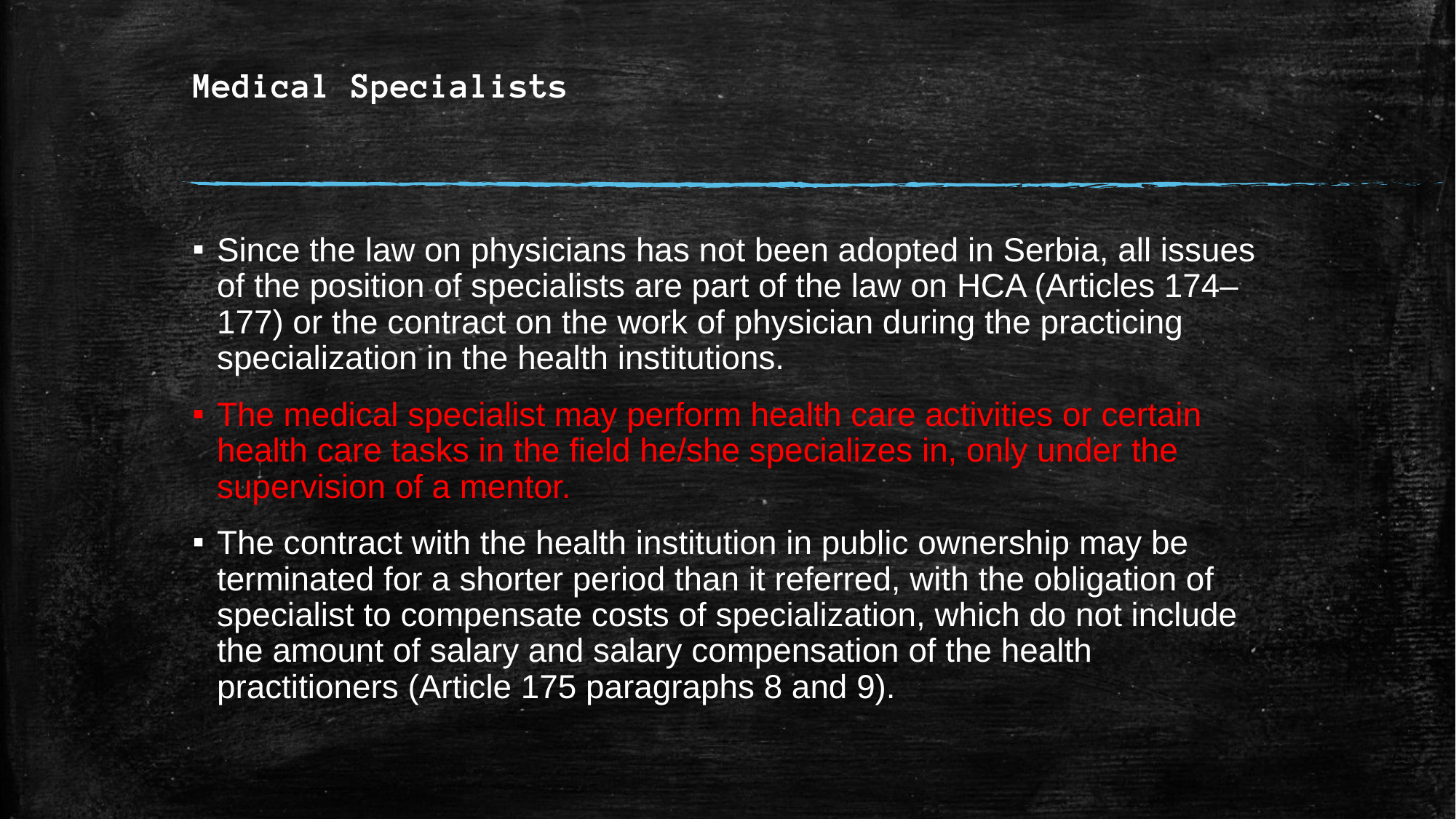

# Medical Specialists
Since the law on physicians has not been adopted in Serbia, all issues of the position of specialists are part of the law on HCA (Articles 174–177) or the contract on the work of physician during the practicing specialization in the health institutions.
The medical specialist may perform health care activities or certain health care tasks in the ﬁeld he/she specializes in, only under the supervision of a mentor.
The contract with the health institution in public ownership may be terminated for a shorter period than it referred, with the obligation of specialist to compensate costs of specialization, which do not include the amount of salary and salary compensation of the health practitioners (Article 175 paragraphs 8 and 9).